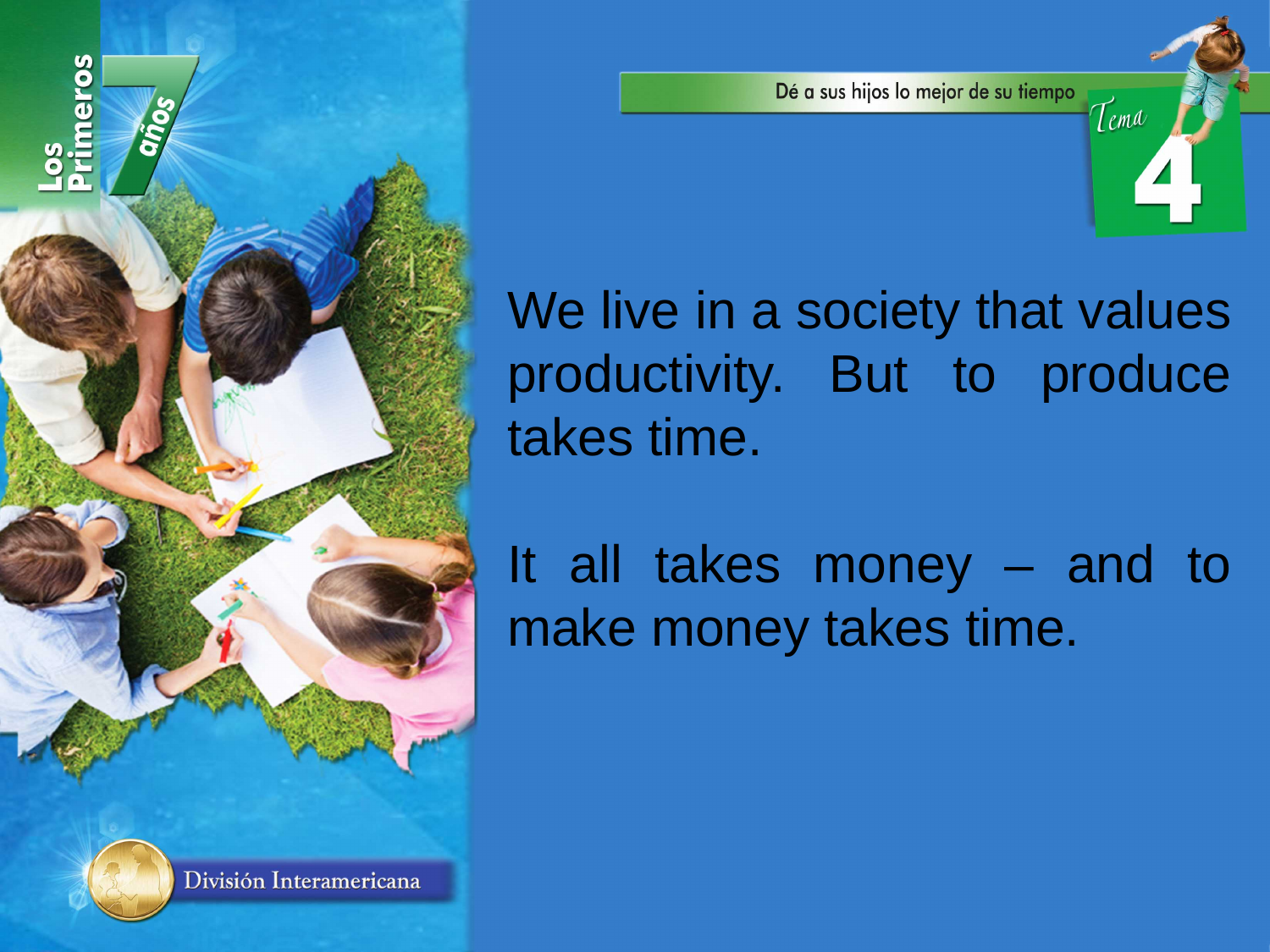

We live in a society that values productivity. But to produce takes time.

It all takes money – and to make money takes time.